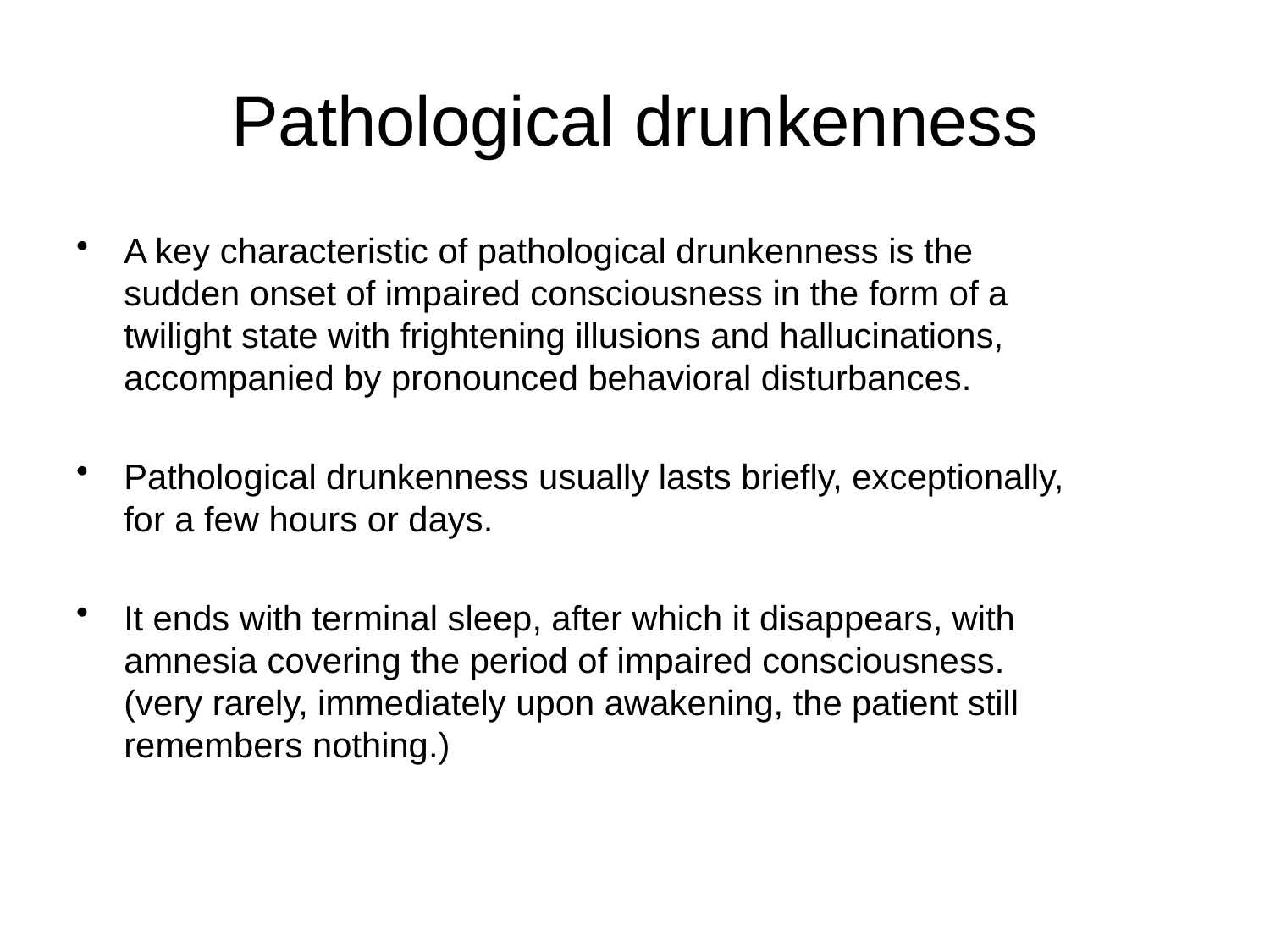

# Pathological drunkenness
A key characteristic of pathological drunkenness is the sudden onset of impaired consciousness in the form of a twilight state with frightening illusions and hallucinations, accompanied by pronounced behavioral disturbances.

Pathological drunkenness usually lasts briefly, exceptionally, for a few hours or days.

It ends with terminal sleep, after which it disappears, with amnesia covering the period of impaired consciousness. (very rarely, immediately upon awakening, the patient still remembers nothing.)